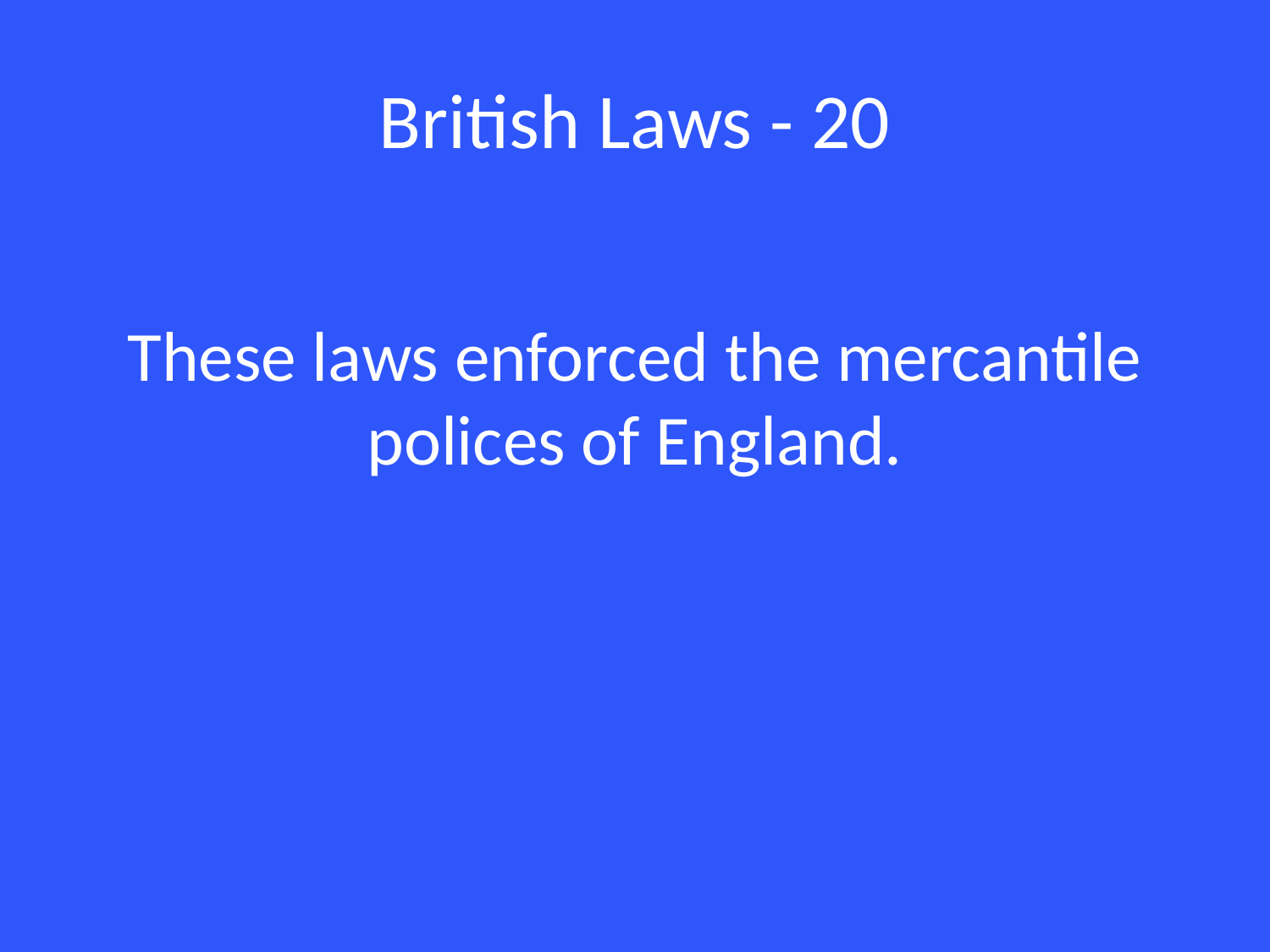

# British Laws - 20

These laws enforced the mercantile polices of England.